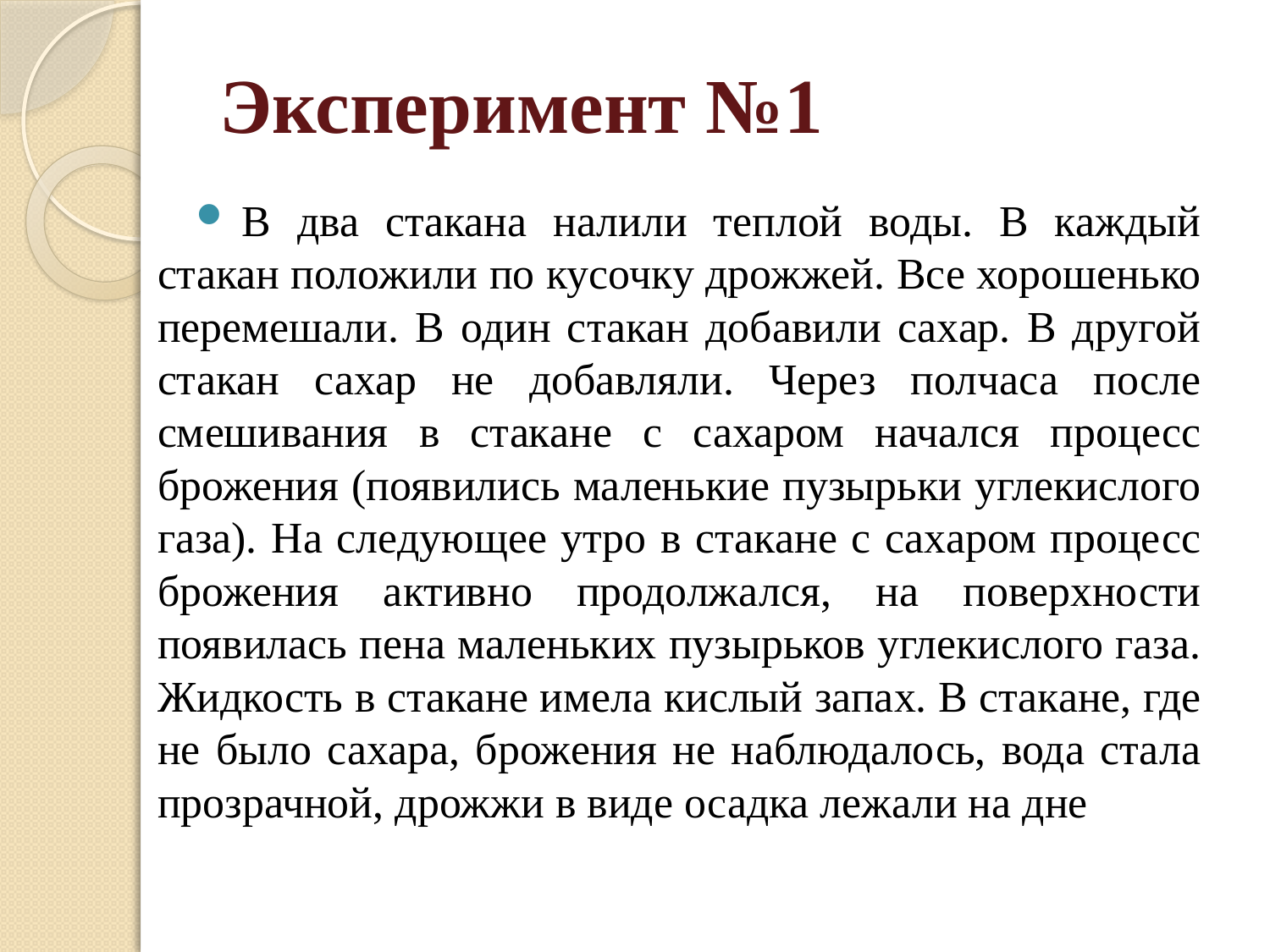

Эксперимент №1
В два стакана налили теплой воды. В каждый стакан положили по кусочку дрожжей. Все хорошенько перемешали. В один стакан добавили сахар. В другой стакан сахар не добавляли. Через полчаса после смешивания в стакане с сахаром начался процесс брожения (появились маленькие пузырьки углекислого газа). На следующее утро в стакане с сахаром процесс брожения активно продолжался, на поверхности появилась пена маленьких пузырьков углекислого газа. Жидкость в стакане имела кислый запах. В стакане, где не было сахара, брожения не наблюдалось, вода стала прозрачной, дрожжи в виде осадка лежали на дне